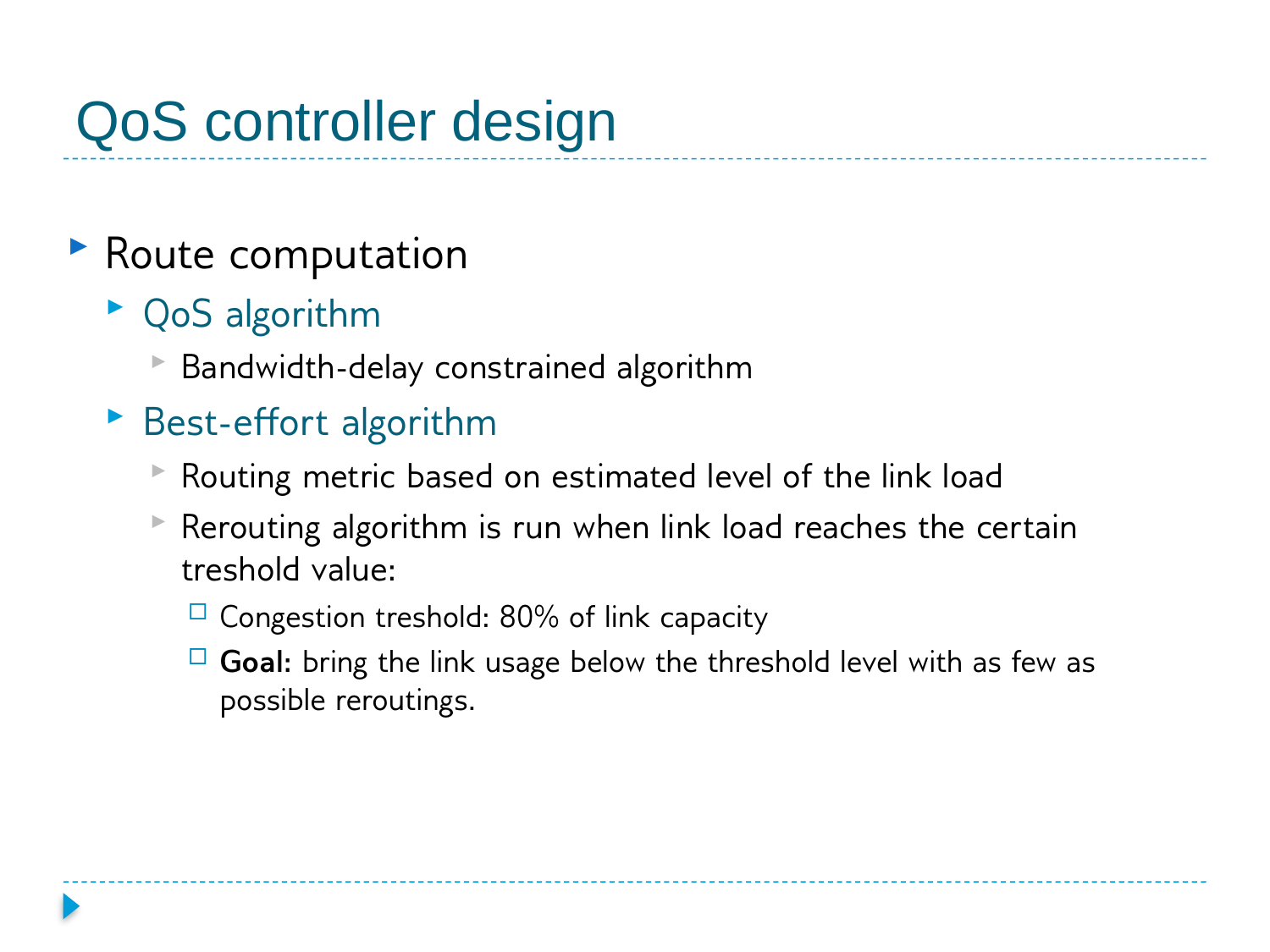

# QoS controller design
Route computation
QoS algorithm
Bandwidth-delay constrained algorithm
Best-effort algorithm
Routing metric based on estimated level of the link load
Rerouting algorithm is run when link load reaches the certain treshold value:
Congestion treshold: 80% of link capacity
Goal: bring the link usage below the threshold level with as few as possible reroutings.